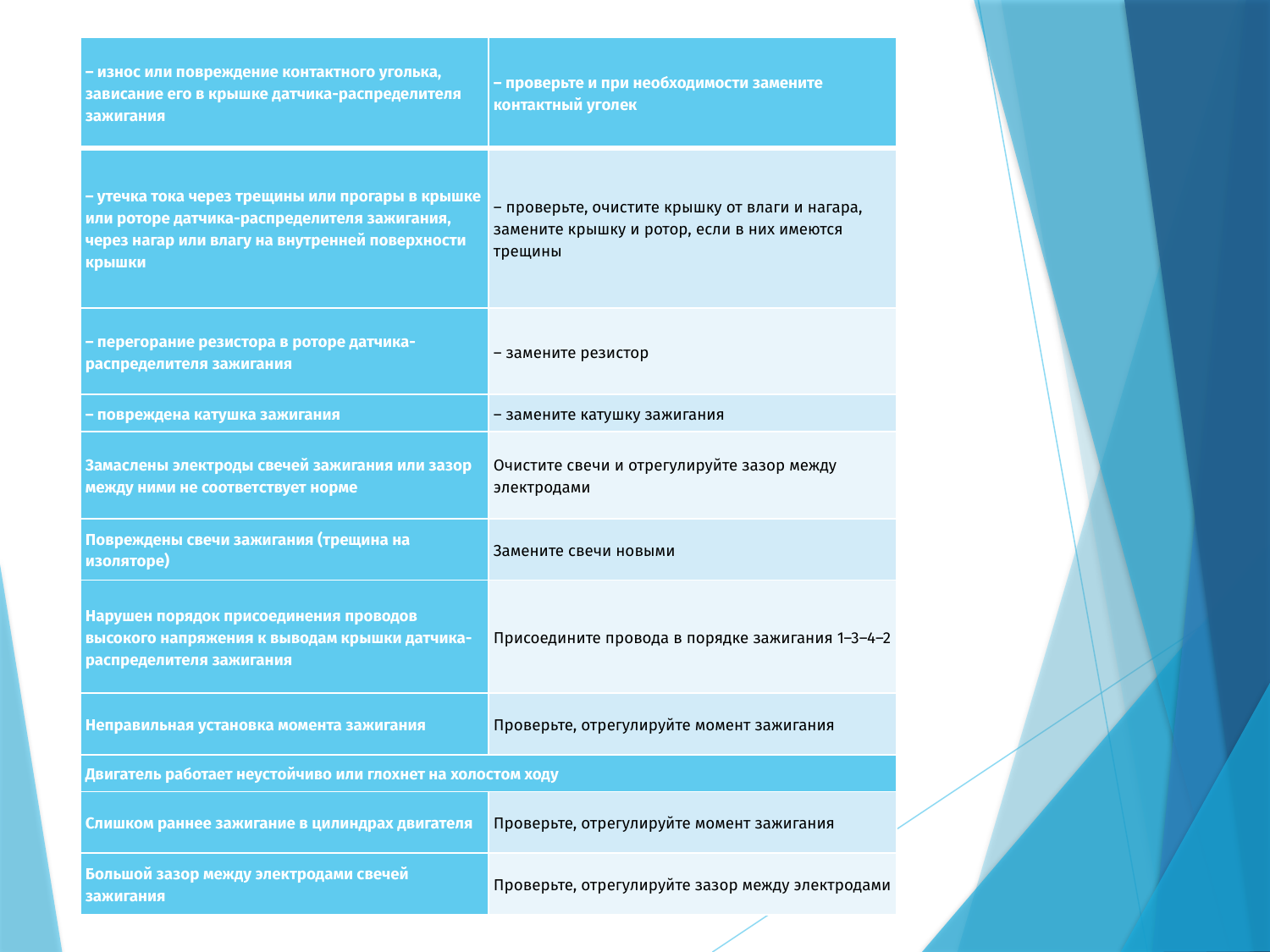

| – износ или повреждение контактного уголька, зависание его в крышке датчика-распределителя зажигания | – проверьте и при необходимости замените контактный уголек |
| --- | --- |
| – утечка тока через трещины или прогары в крышке или роторе датчика-распределителя зажигания, через нагар или влагу на внутренней поверхности крышки | – проверьте, очистите крышку от влаги и нагара, замените крышку и ротор, если в них имеются трещины |
| – перегорание резистора в роторе датчика-распределителя зажигания | – замените резистор |
| – повреждена катушка зажигания | – замените катушку зажигания |
| Замаслены электроды свечей зажигания или зазор между ними не соответствует норме | Очистите свечи и отрегулируйте зазор между электродами |
| Повреждены свечи зажигания (трещина на изоляторе) | Замените свечи новыми |
| Нарушен порядок присоединения проводов высокого напряжения к выводам крышки датчика-распределителя зажигания | Присоедините провода в порядке зажигания 1–3–4–2 |
| Неправильная установка момента зажигания | Проверьте, отрегулируйте момент зажигания |
| Двигатель работает неустойчиво или глохнет на холостом ходу |  |
| Слишком раннее зажигание в цилиндрах двигателя | Проверьте, отрегулируйте момент зажигания |
| Большой зазор между электродами свечей зажигания | Проверьте, отрегулируйте зазор между электродами |